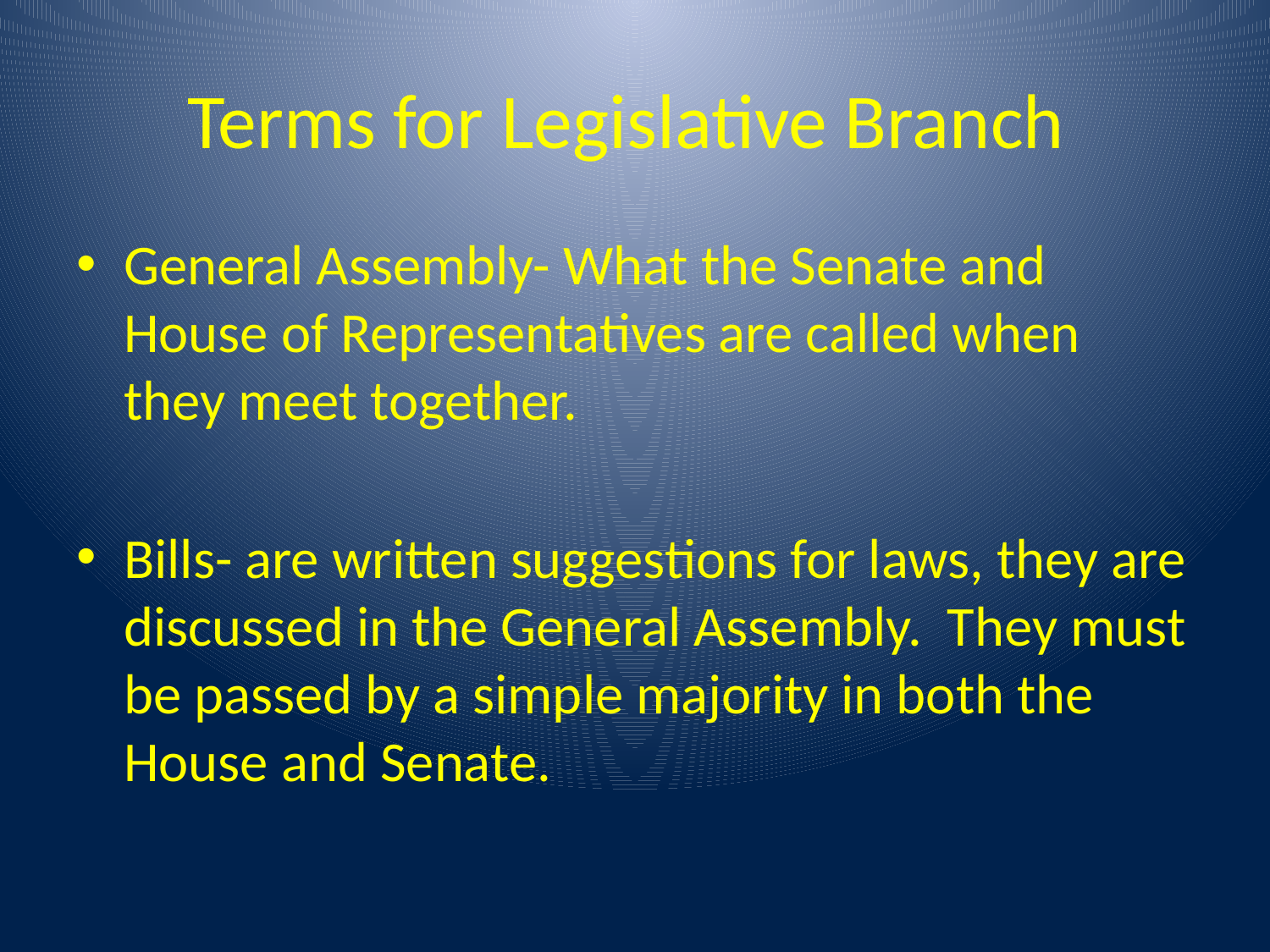

# Terms for Legislative Branch
General Assembly- What the Senate and House of Representatives are called when they meet together.

Bills- are written suggestions for laws, they are discussed in the General Assembly.  They must be passed by a simple majority in both the House and Senate.